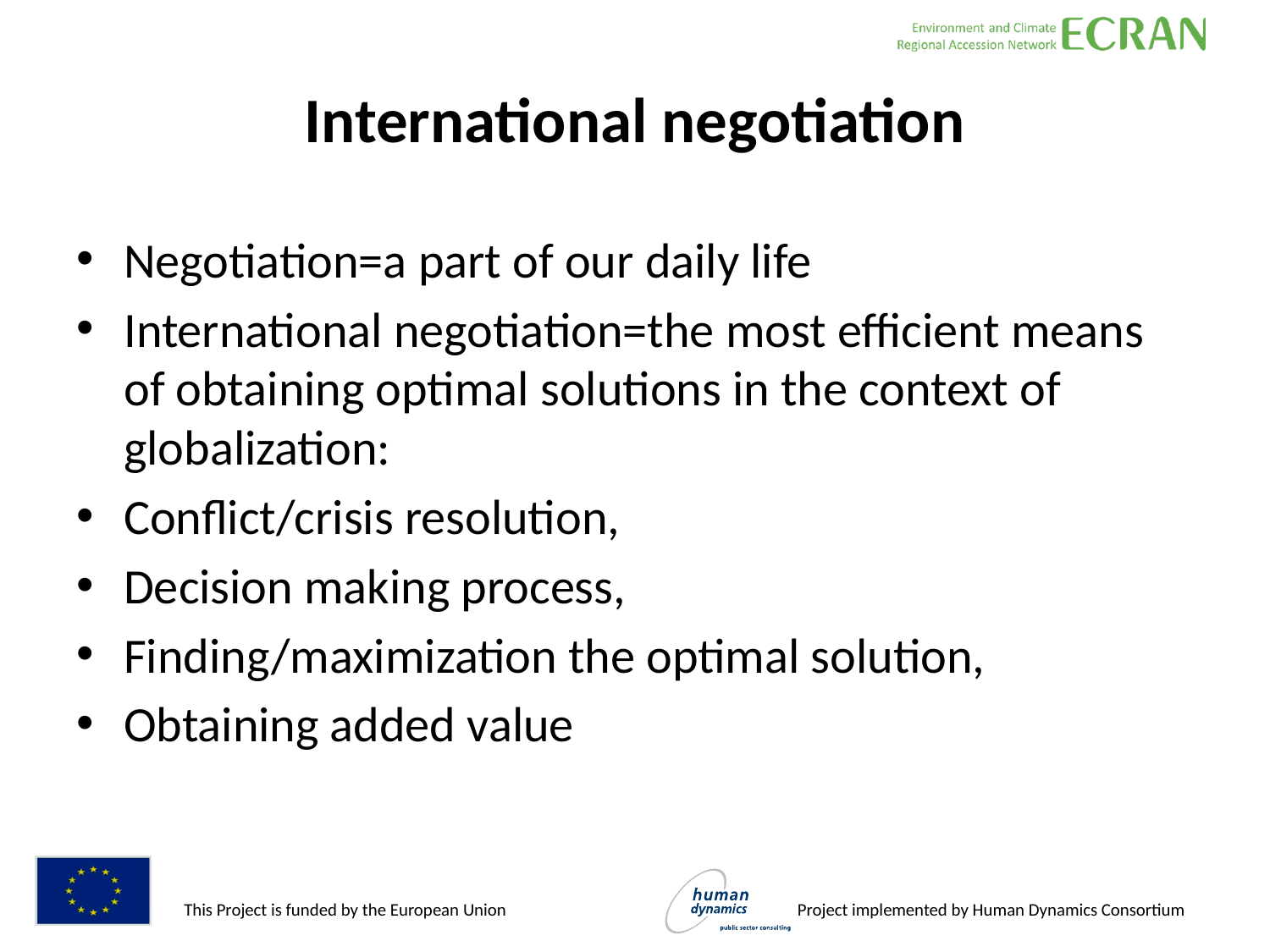

# International negotiation
Negotiation=a part of our daily life
International negotiation=the most efficient means of obtaining optimal solutions in the context of globalization:
Conflict/crisis resolution,
Decision making process,
Finding/maximization the optimal solution,
Obtaining added value